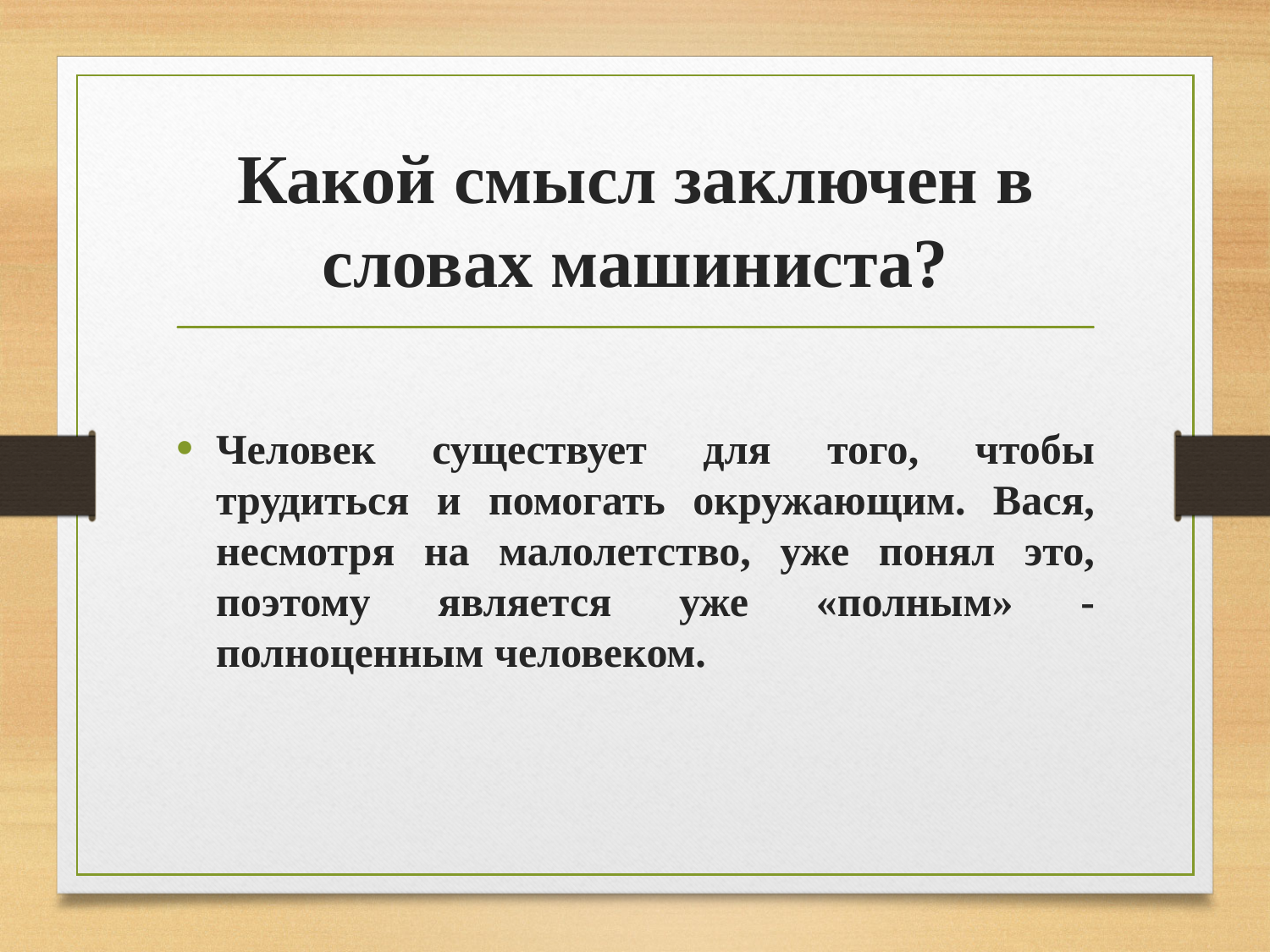

# Какой смысл заключен в словах машиниста?

Человек существует для того, чтобы трудиться и помогать окружающим. Вася, несмотря на малолетство, уже понял это, поэтому является уже «полным» - полноценным человеком.